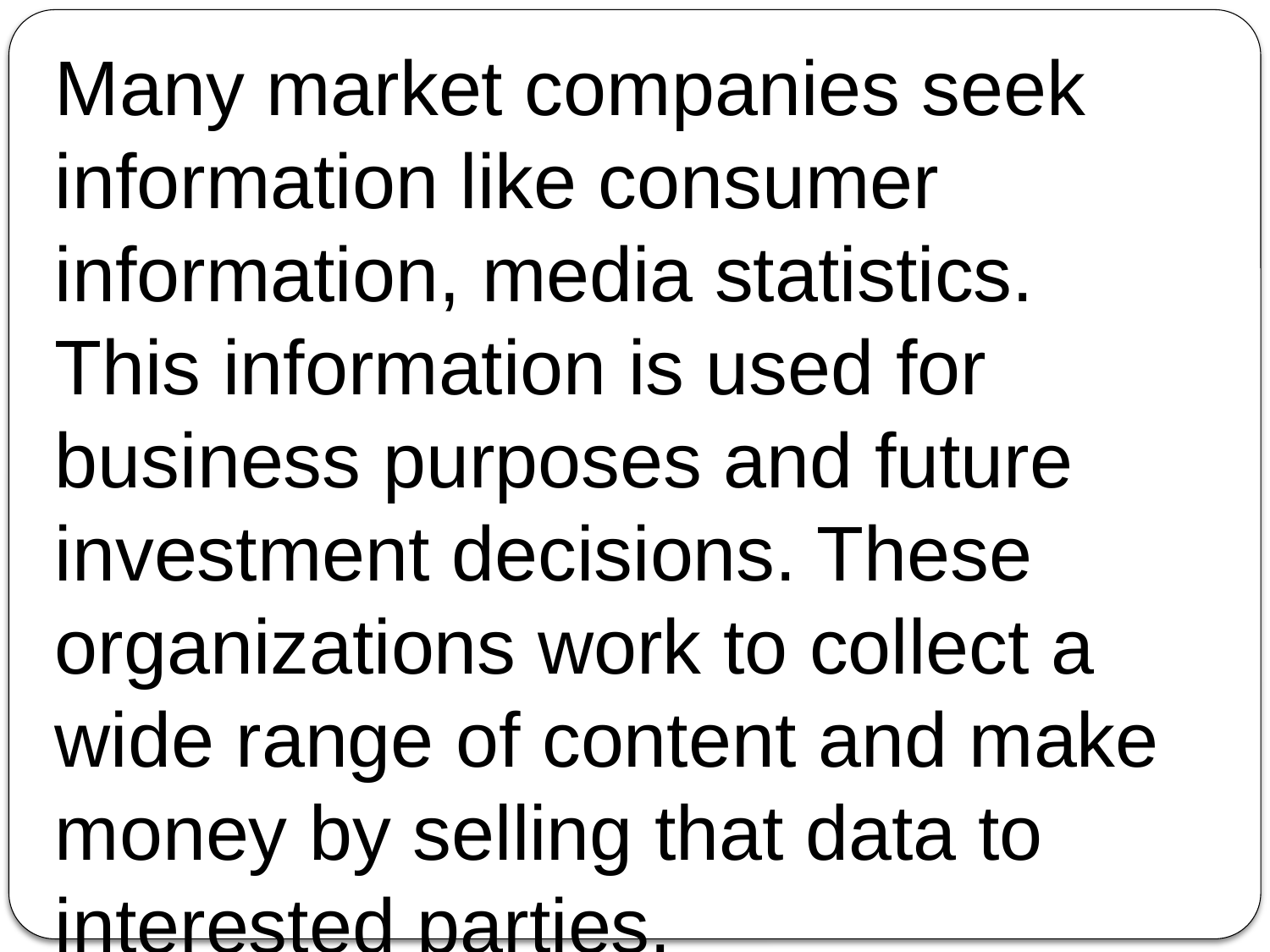

Many market companies seek information like consumer information, media statistics. This information is used for business purposes and future investment decisions. These organizations work to collect a wide range of content and make money by selling that data to interested parties.